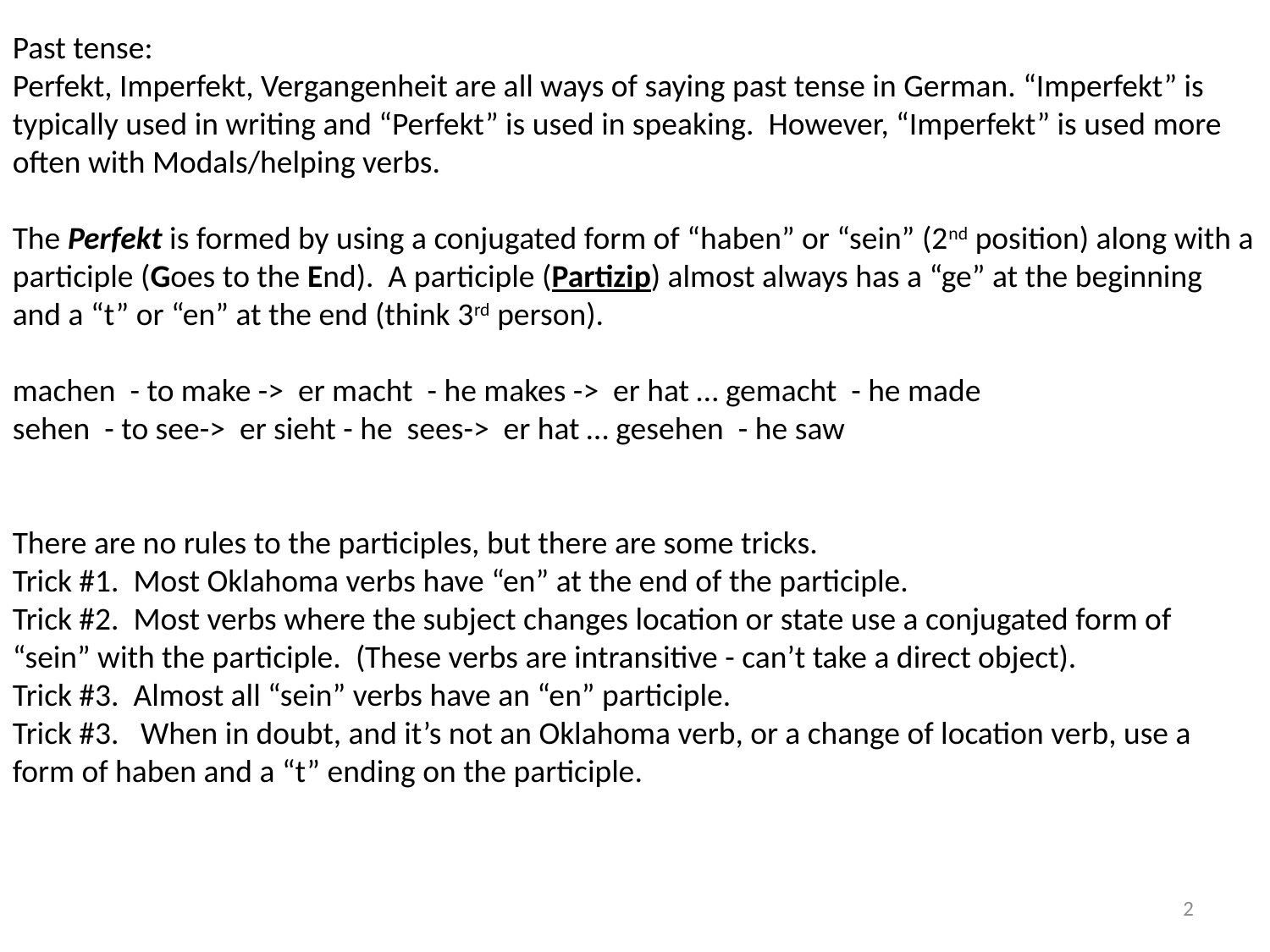

Past tense:
Perfekt, Imperfekt, Vergangenheit are all ways of saying past tense in German. “Imperfekt” is typically used in writing and “Perfekt” is used in speaking.  However, “Imperfekt” is used more often with Modals/helping verbs.

The Perfekt is formed by using a conjugated form of “haben” or “sein” (2nd position) along with a participle (Goes to the End).  A participle (Partizip) almost always has a “ge” at the beginning and a “t” or “en” at the end (think 3rd person).

machen  - to make ->  er macht  - he makes ->  er hat … gemacht  - he made
sehen  - to see->  er sieht - he  sees->  er hat … gesehen  - he saw

There are no rules to the participles, but there are some tricks.
Trick #1.  Most Oklahoma verbs have “en” at the end of the participle.
Trick #2.  Most verbs where the subject changes location or state use a conjugated form of “sein” with the participle.  (These verbs are intransitive - can’t take a direct object).
Trick #3.  Almost all “sein” verbs have an “en” participle.
Trick #3.   When in doubt, and it’s not an Oklahoma verb, or a change of location verb, use a form of haben and a “t” ending on the participle.

2